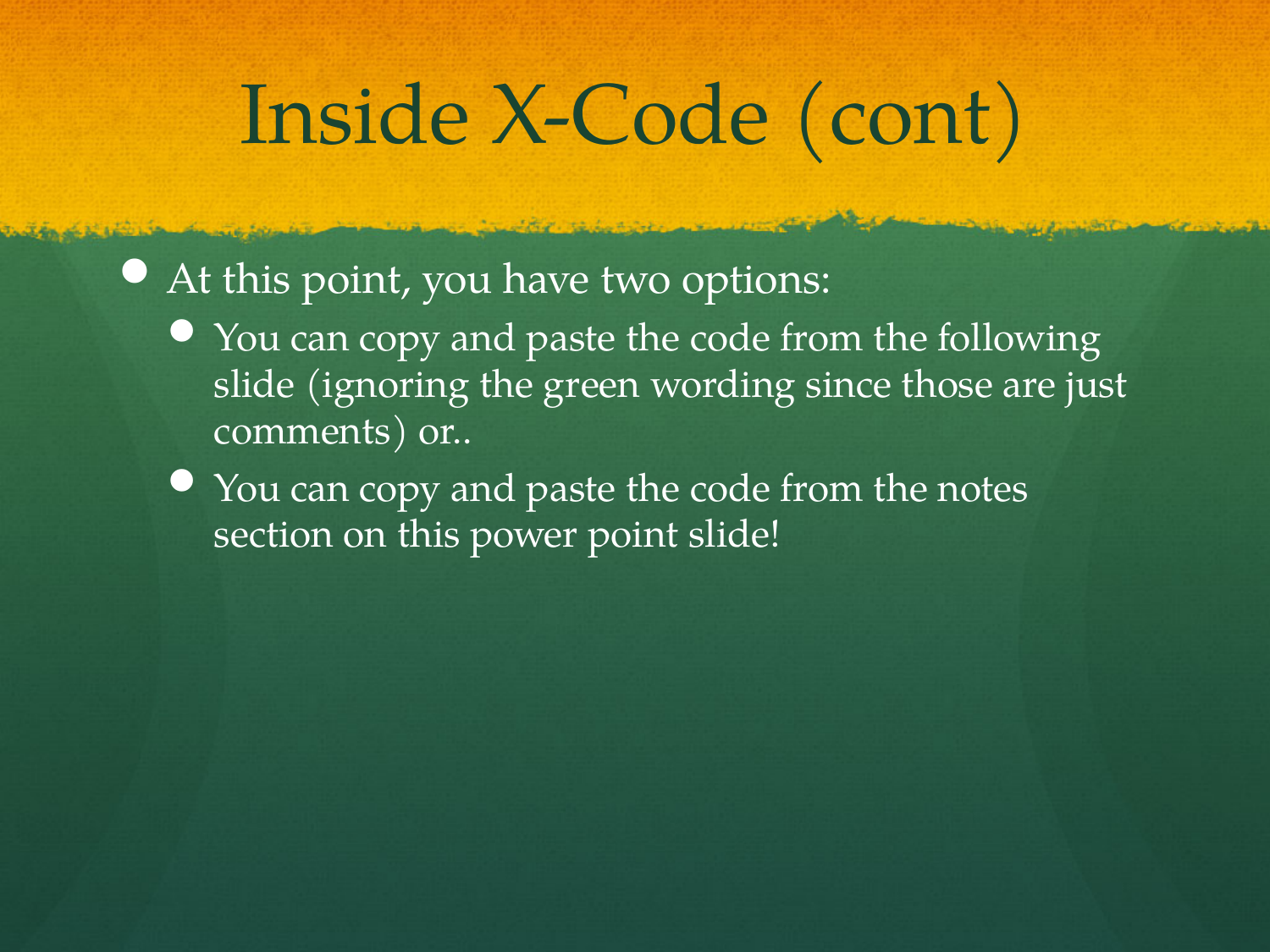

# Inside X-Code (cont)
At this point, you have two options:
You can copy and paste the code from the following slide (ignoring the green wording since those are just comments) or..
You can copy and paste the code from the notes section on this power point slide!